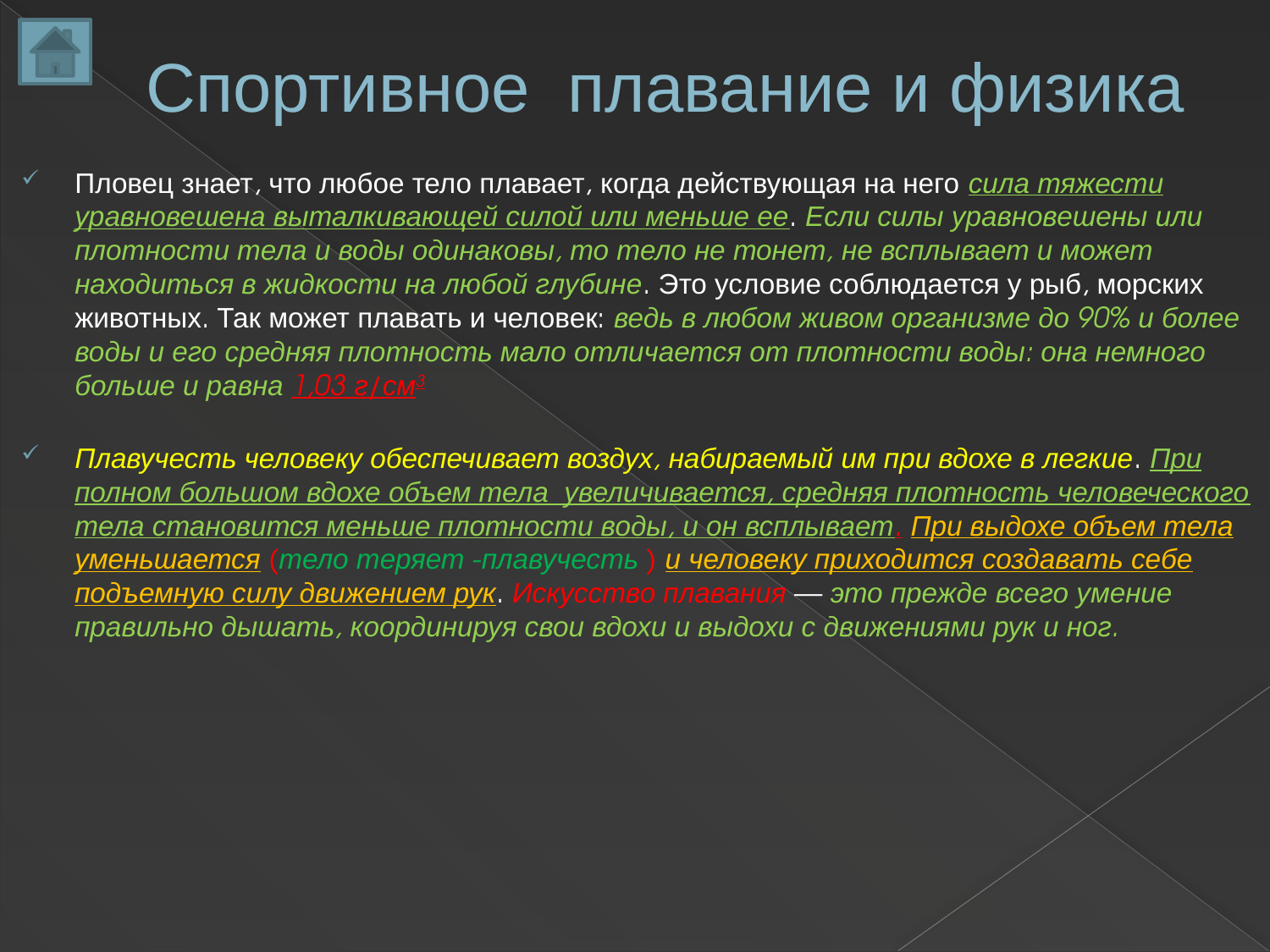

# Спортивное  плавание и физика

Пловец знает, что любое тело плавает, когда действующая на него сила тяжести уравновешена выталкивающей силой или меньше ее. Если силы уравновешены или плотности тела и воды одинаковы, то тело не тонет, не всплывает и может находиться в жидкости на любой глубине. Это условие соблюдается у рыб, морских животных. Так может плавать и человек: ведь в любом живом организме до 90% и более воды и его средняя плотность мало отличается от плотности воды: она немного больше и равна 1,03 г/см3

Плавучесть человеку обеспечивает воздух, набираемый им при вдохе в легкие. При полном большом вдохе объем тела  увеличивается, средняя плотность человеческого тела становится меньше плотности воды, и он всплывает. При выдохе объем тела уменьшается (тело теряет -плавучесть ) и человеку приходится создавать себе подъемную силу движением рук. Искусство плавания — это прежде всего умение правильно дышать, координируя свои вдохи и выдохи с движениями рук и ног.